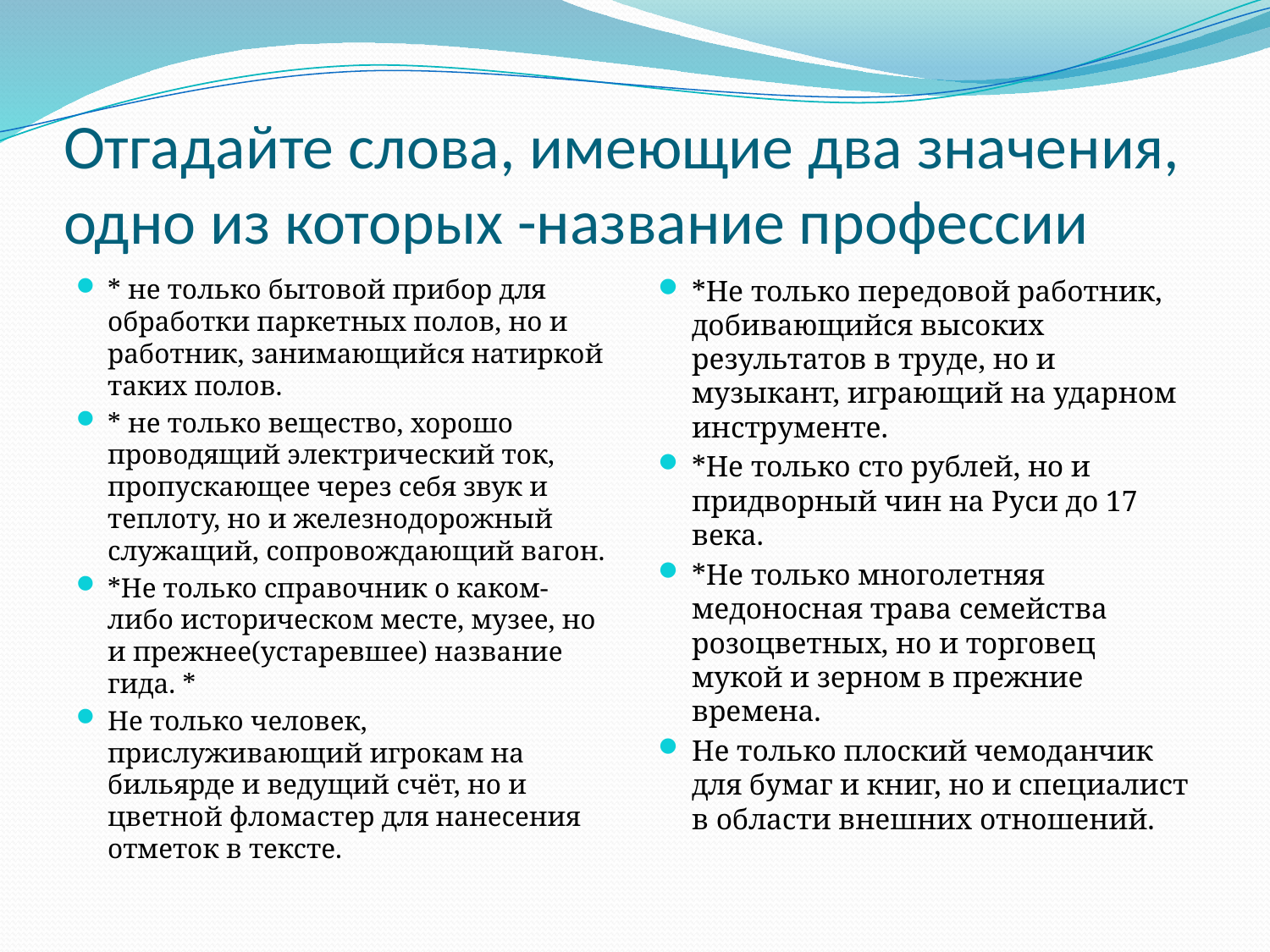

# Отгадайте слова, имеющие два значения, одно из которых -название профессии
* не только бытовой прибор для обработки паркетных полов, но и работник, занимающийся натиркой таких полов.
* не только вещество, хорошо проводящий электрический ток, пропускающее через себя звук и теплоту, но и железнодорожный служащий, сопровождающий вагон.
*Не только справочник о каком-либо историческом месте, музее, но и прежнее(устаревшее) название гида. *
Не только человек, прислуживающий игрокам на бильярде и ведущий счёт, но и цветной фломастер для нанесения отметок в тексте.

*Не только передовой работник, добивающийся высоких результатов в труде, но и музыкант, играющий на ударном инструменте.
*Не только сто рублей, но и придворный чин на Руси до 17 века.
*Не только многолетняя медоносная трава семейства розоцветных, но и торговец мукой и зерном в прежние времена.
Не только плоский чемоданчик для бумаг и книг, но и специалист в области внешних отношений.